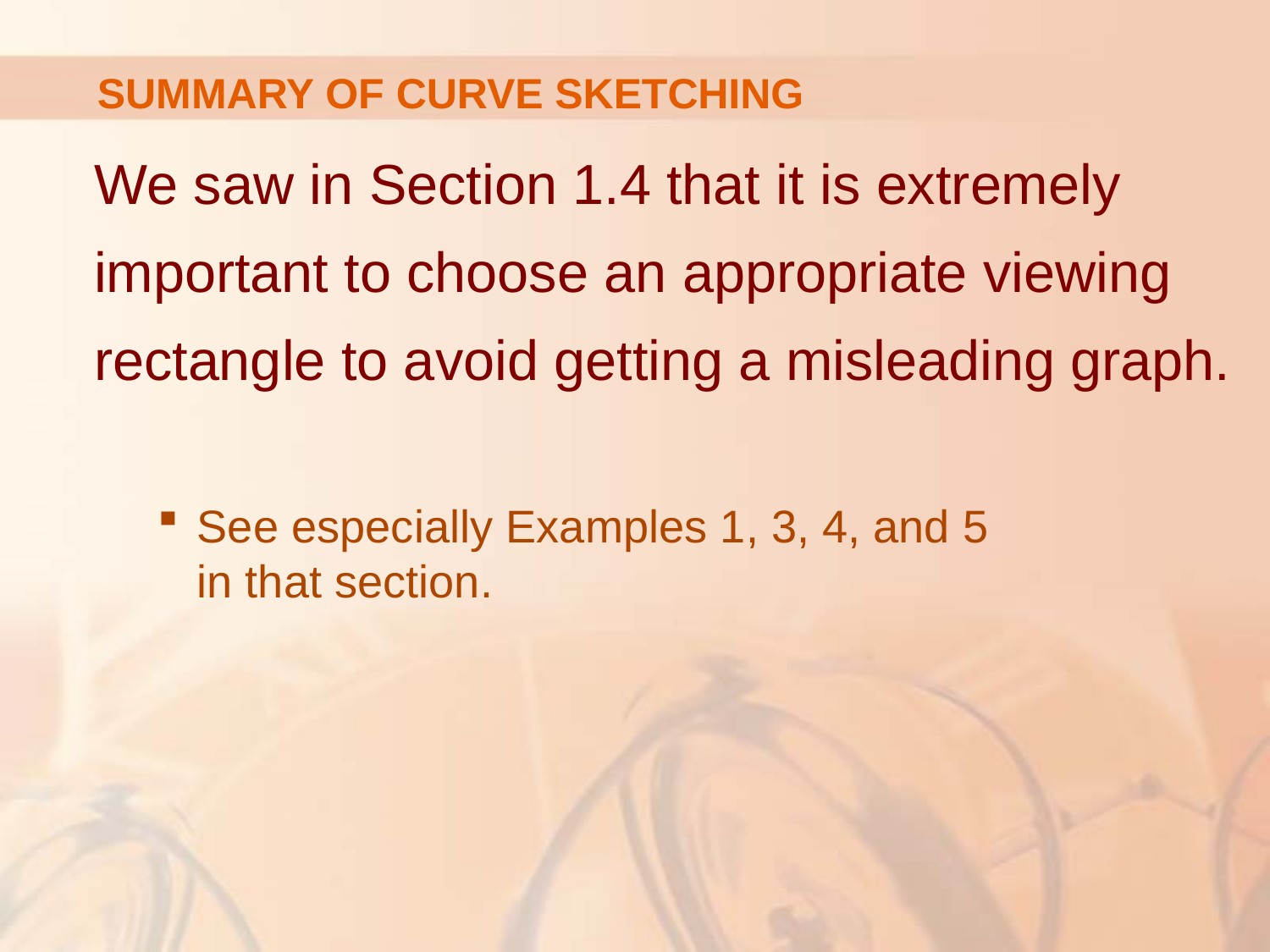

# SUMMARY OF CURVE SKETCHING
We saw in Section 1.4 that it is extremely important to choose an appropriate viewing rectangle to avoid getting a misleading graph.

See especially Examples 1, 3, 4, and 5
in that section.